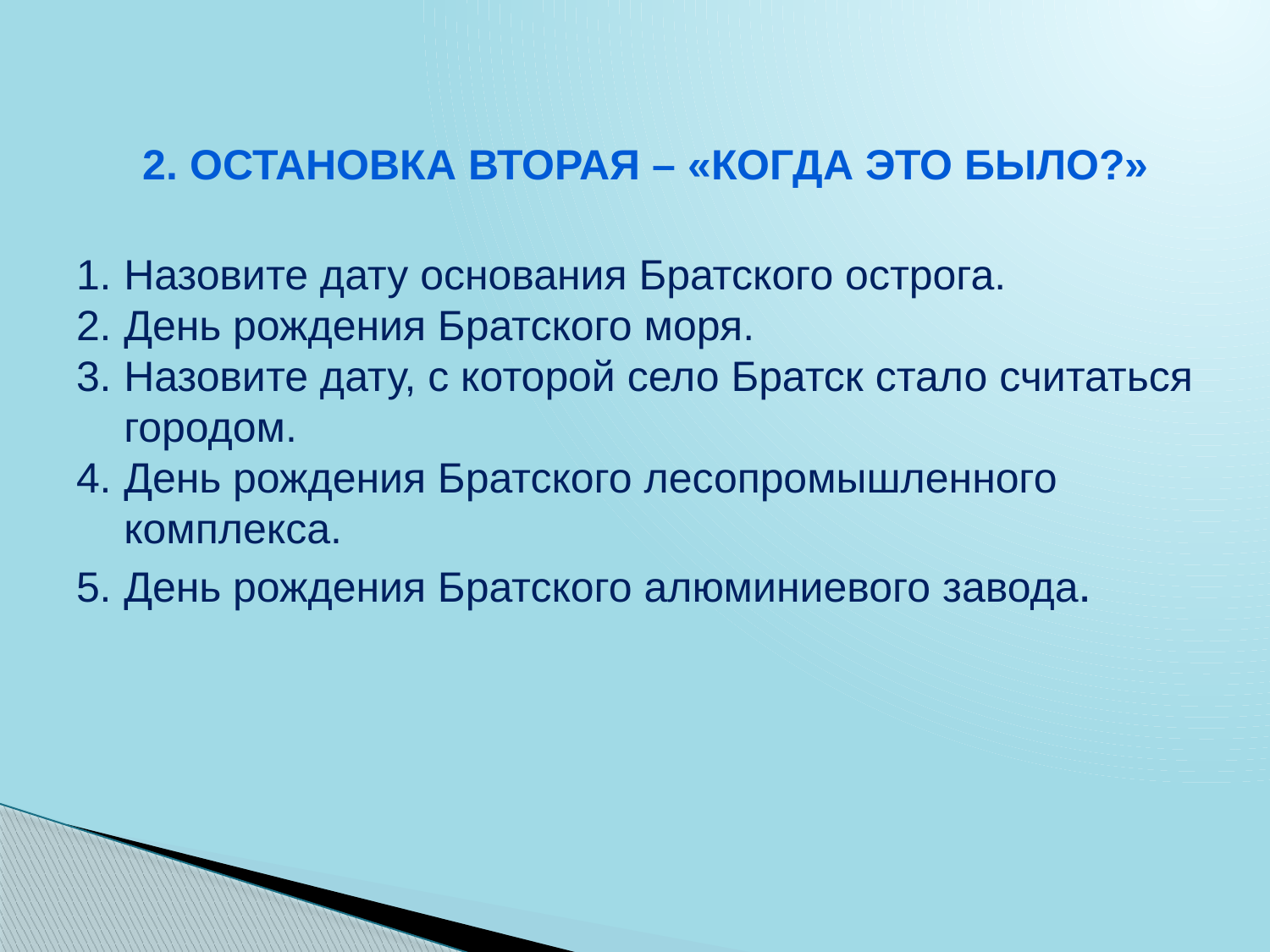

2. Остановка вторая – «Когда это было?»

Назовите дату основания Братского острога.
День рождения Братского моря.
Назовите дату, с которой село Братск стало считаться городом.
День рождения Братского лесопромышленного комплекса.
День рождения Братского алюминиевого завода.